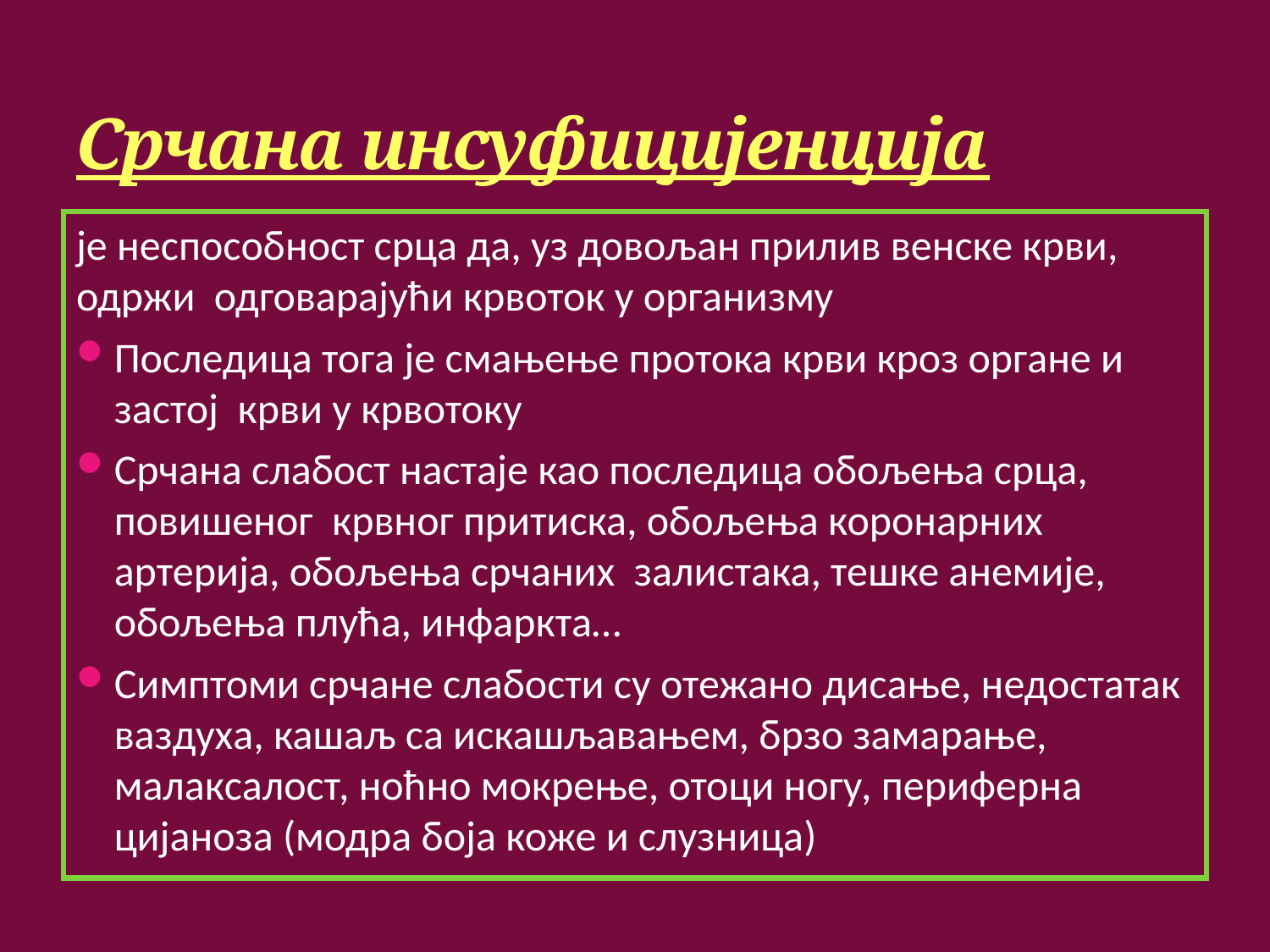

# Срчана инсуфицијенција
је неспособност срца да, уз довољан прилив венске крви, одржи  одговарајући крвоток у организму
Последица тога је смањење протока крви кроз органе и застој  крви у крвотоку
Срчана слабост настаје као последица обољења срца, повишеног  крвног притиска, обољења коронарних артерија, обољења срчаних  залистака, тешке анемије, обољења плућа, инфаркта…
Симптоми срчане слабости су отежано дисање, недостатак  ваздуха, кашаљ са искашљавањем, брзо замарање, малаксалост, ноћно мокрење, отоци ногу, периферна цијаноза (модра боја коже и слузница)